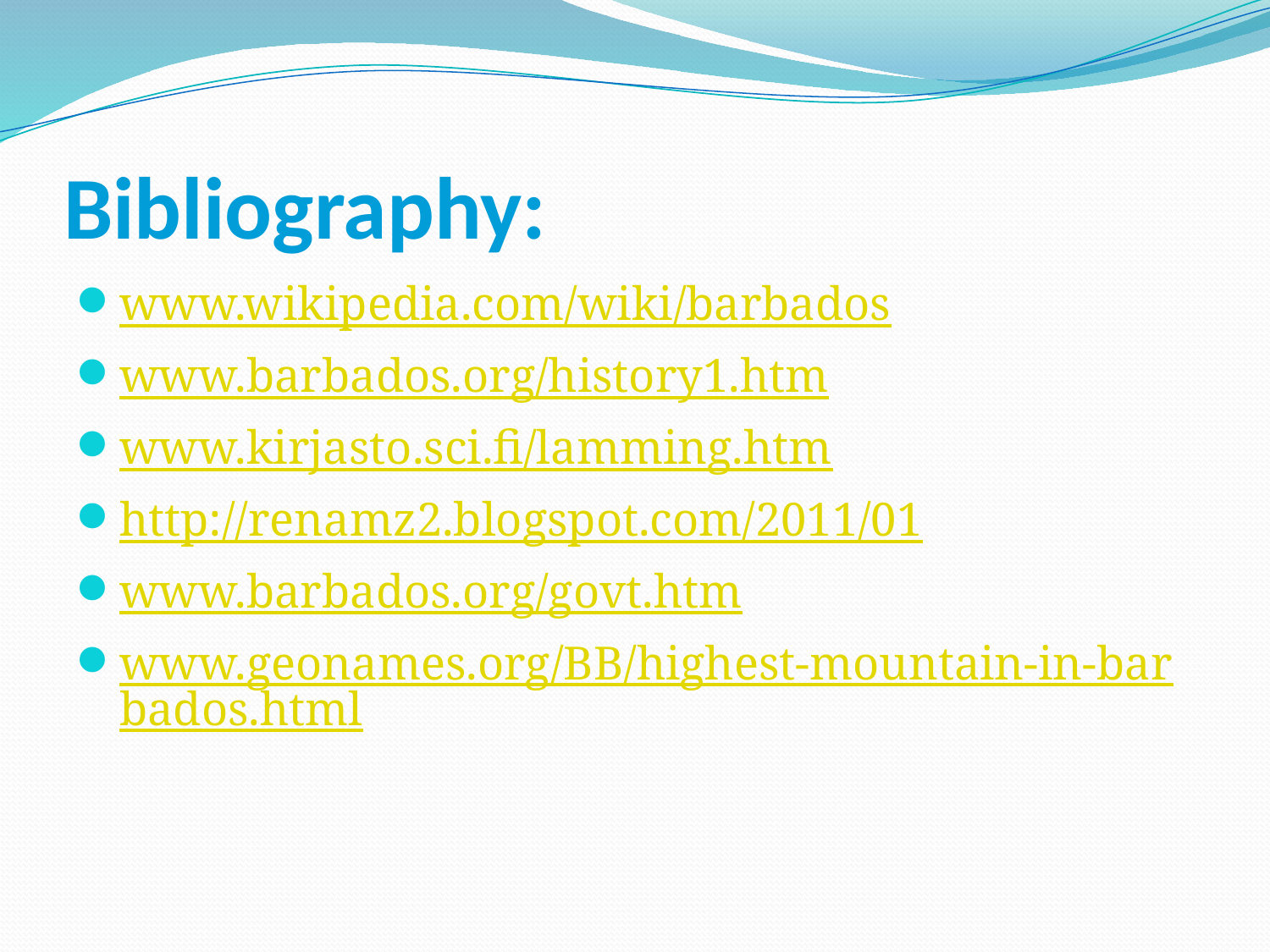

# Bibliography:
www.wikipedia.com/wiki/barbados
www.barbados.org/history1.htm
www.kirjasto.sci.fi/lamming.htm
http://renamz2.blogspot.com/2011/01
www.barbados.org/govt.htm
www.geonames.org/BB/highest-mountain-in-barbados.html